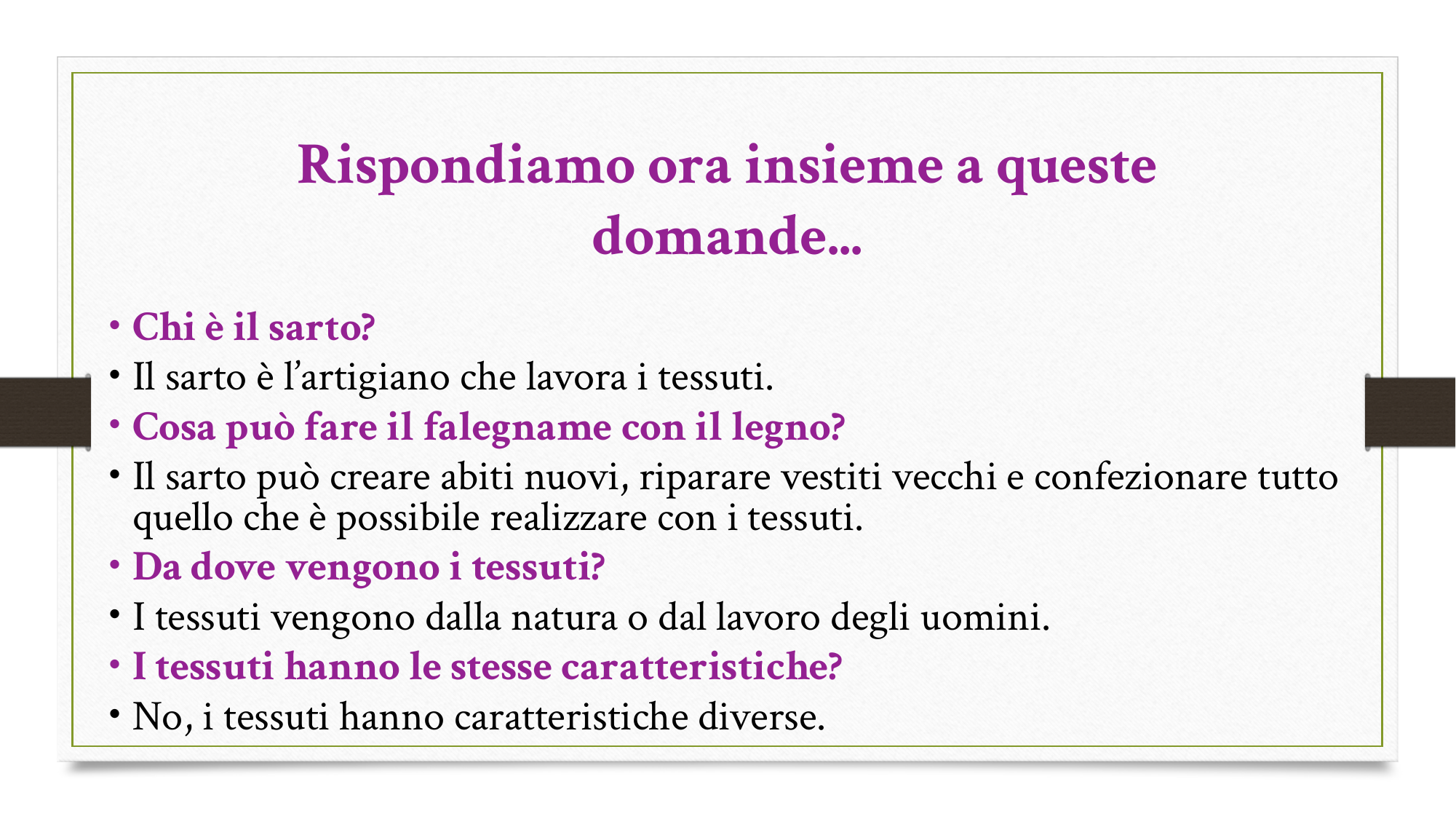

# Rispondiamo ora insieme a queste domande...
Chi è il sarto?
Il sarto è l’artigiano che lavora i tessuti.
Cosa può fare il falegname con il legno?
Il sarto può creare abiti nuovi, riparare vestiti vecchi e confezionare tutto quello che è possibile realizzare con i tessuti.
Da dove vengono i tessuti?
I tessuti vengono dalla natura o dal lavoro degli uomini.
I tessuti hanno le stesse caratteristiche?
No, i tessuti hanno caratteristiche diverse.